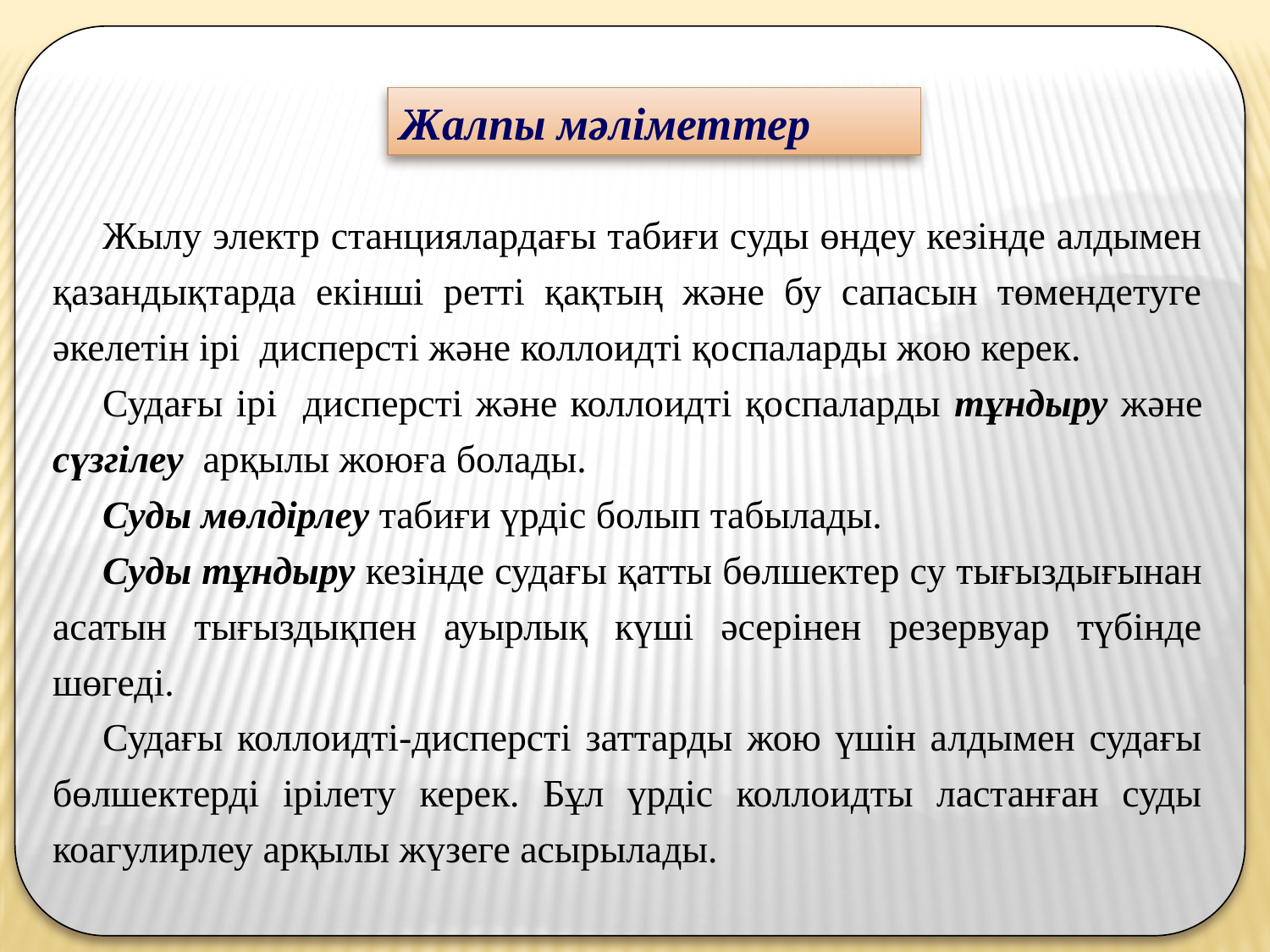

Жалпы мәліметтер
Жылу электр станциялардағы табиғи суды өндеу кезінде алдымен қазандықтарда екінші ретті қақтың және бу сапасын төмендетуге әкелетін ірі  дисперсті және коллоидті қоспаларды жою керек.
Судағы ірі  дисперсті және коллоидті қоспаларды тұндыру және сүзгілеу  арқылы жоюға болады.
Суды мөлдірлеу табиғи үрдіс болып табылады.
Суды тұндыру кезінде судағы қатты бөлшектер су тығыздығынан асатын тығыздықпен ауырлық күші әсерінен резервуар түбінде шөгеді.
Судағы коллоидті-дисперсті заттарды жою үшін алдымен судағы бөлшектерді ірілету керек. Бұл үрдіс коллоидты ластанған суды коагулирлеу арқылы жүзеге асырылады.